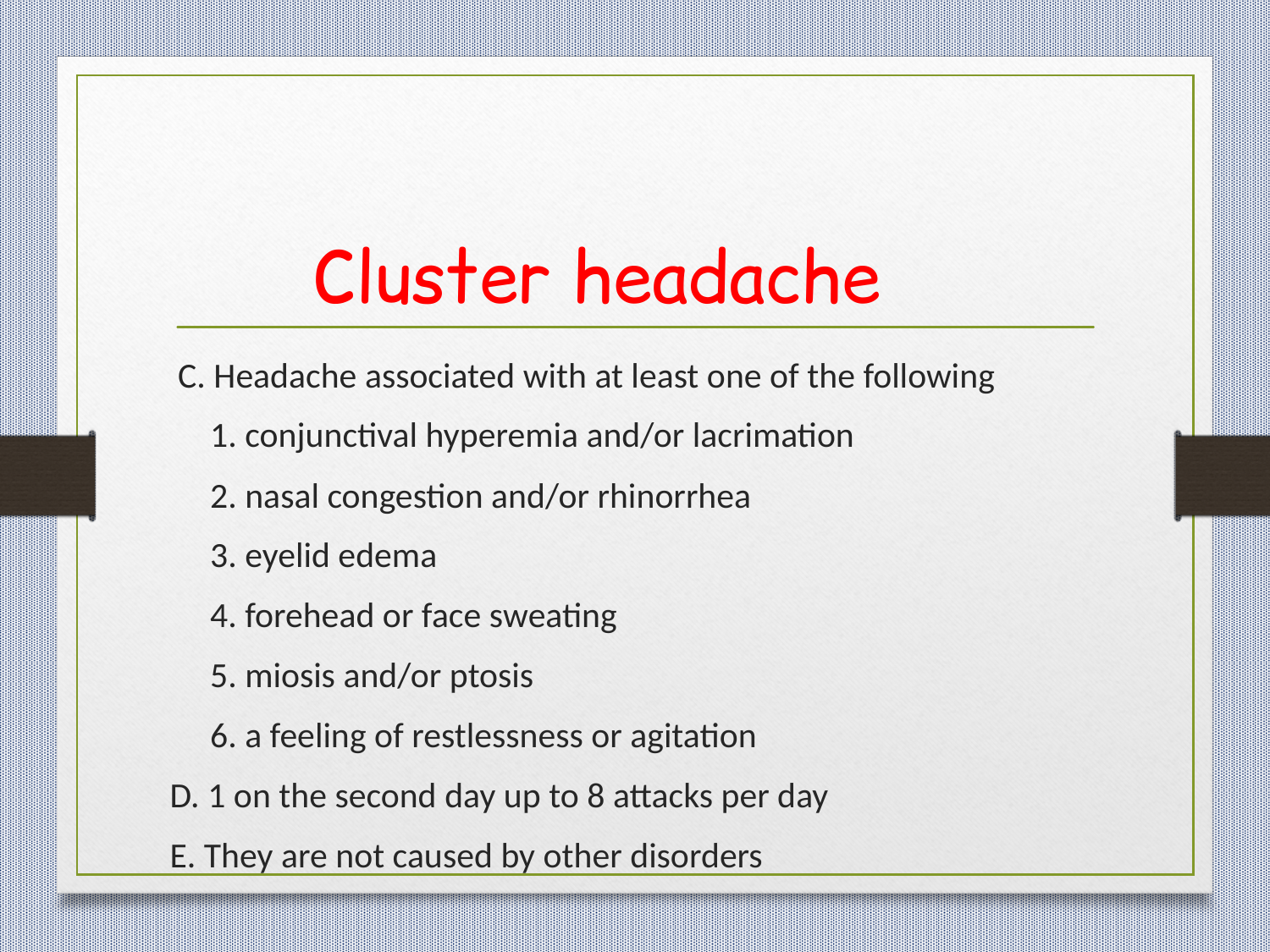

# Cluster headache
     C. Headache associated with at least one of the following
         1. conjunctival hyperemia and/or lacrimation
         2. nasal congestion and/or rhinorrhea
         3. eyelid edema
         4. forehead or face sweating
         5. miosis and/or ptosis
         6. a feeling of restlessness or agitation
    D. 1 on the second day up to 8 attacks per day
    E. They are not caused by other disorders